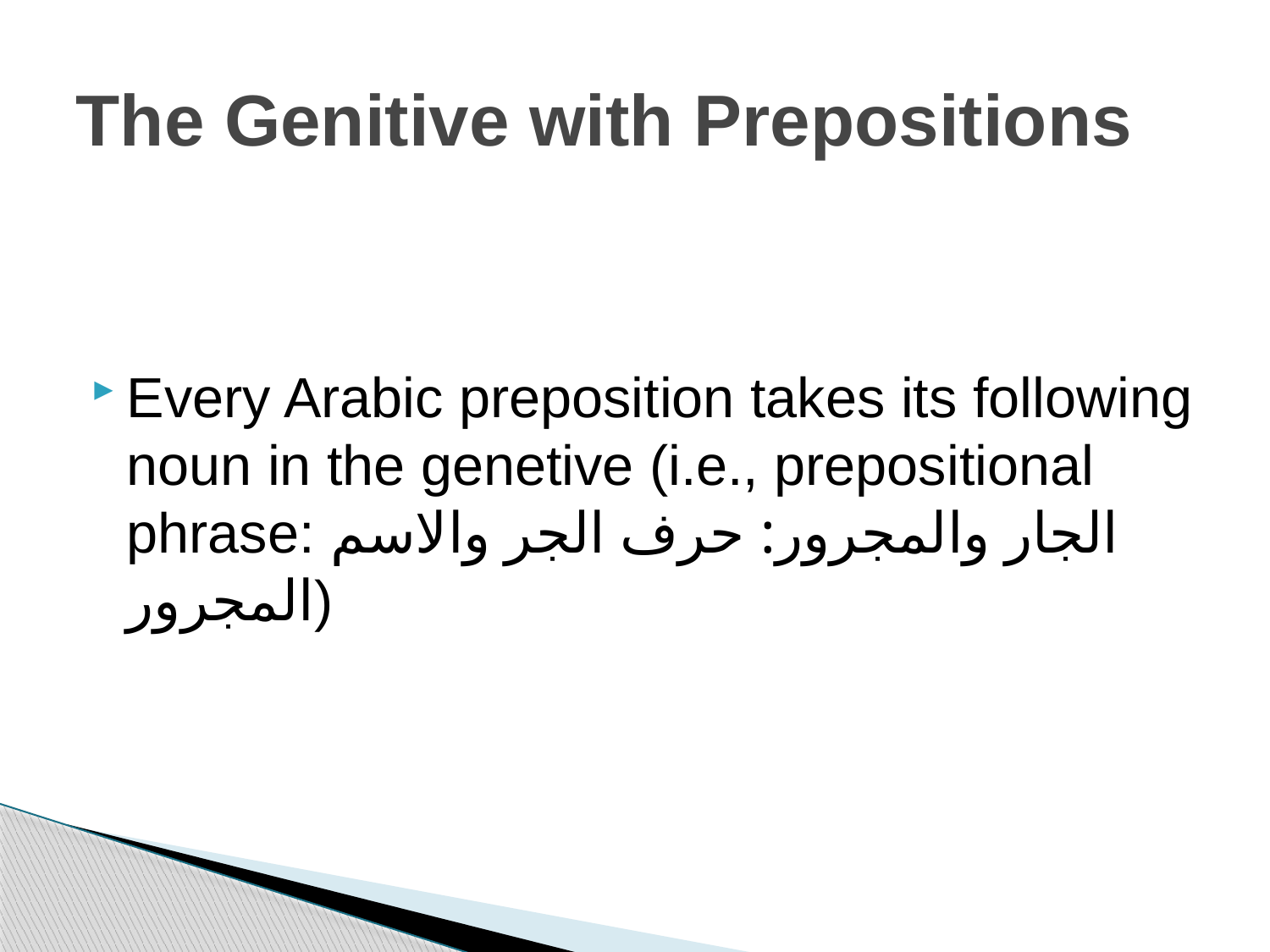

# The Genitive with Prepositions

Every Arabic preposition takes its following noun in the genetive (i.e., prepositional phrase: الجار والمجرور: حرف الجر والاسم المجرور)